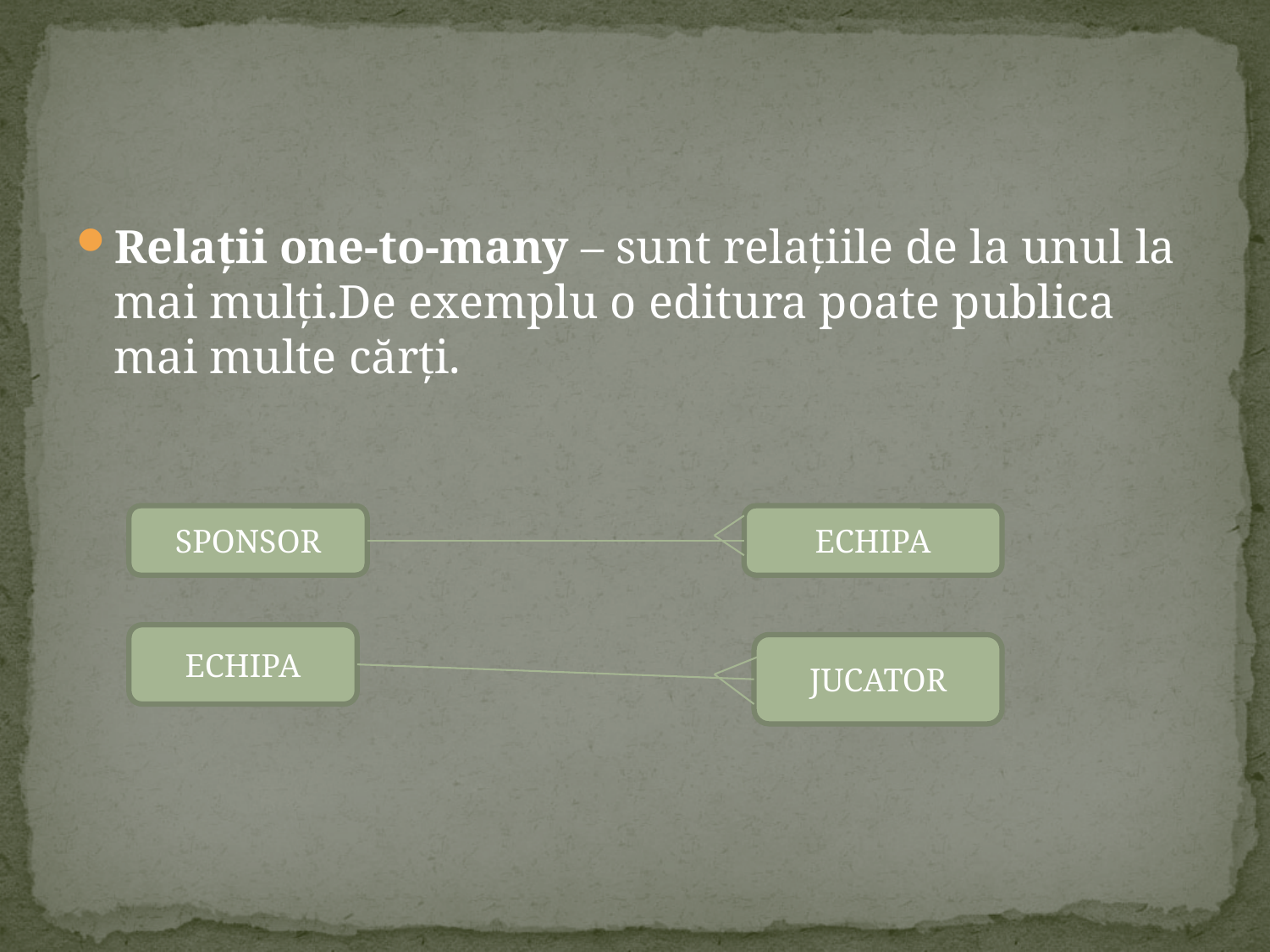

#
Relaţii one-to-many – sunt relaţiile de la unul la mai mulţi.De exemplu o editura poate publica mai multe cărţi.

SPONSOR
ECHIPA
ECHIPA
JUCATOR